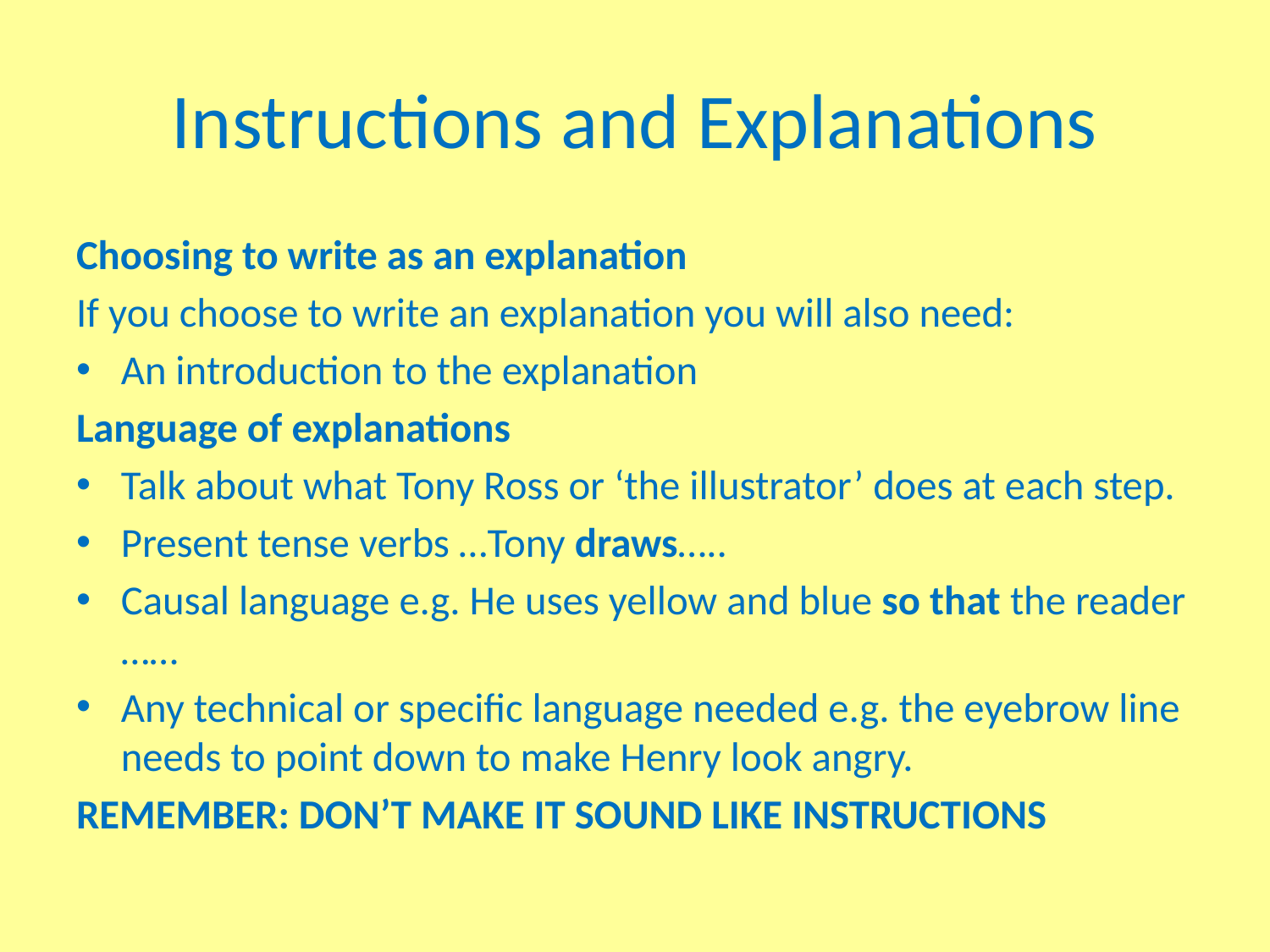

# Instructions and Explanations
Choosing to write as an explanation
If you choose to write an explanation you will also need:
An introduction to the explanation
Language of explanations
Talk about what Tony Ross or ‘the illustrator’ does at each step.
Present tense verbs …Tony draws…..
Causal language e.g. He uses yellow and blue so that the reader ……
Any technical or specific language needed e.g. the eyebrow line needs to point down to make Henry look angry.
REMEMBER: DON’T MAKE IT SOUND LIKE INSTRUCTIONS